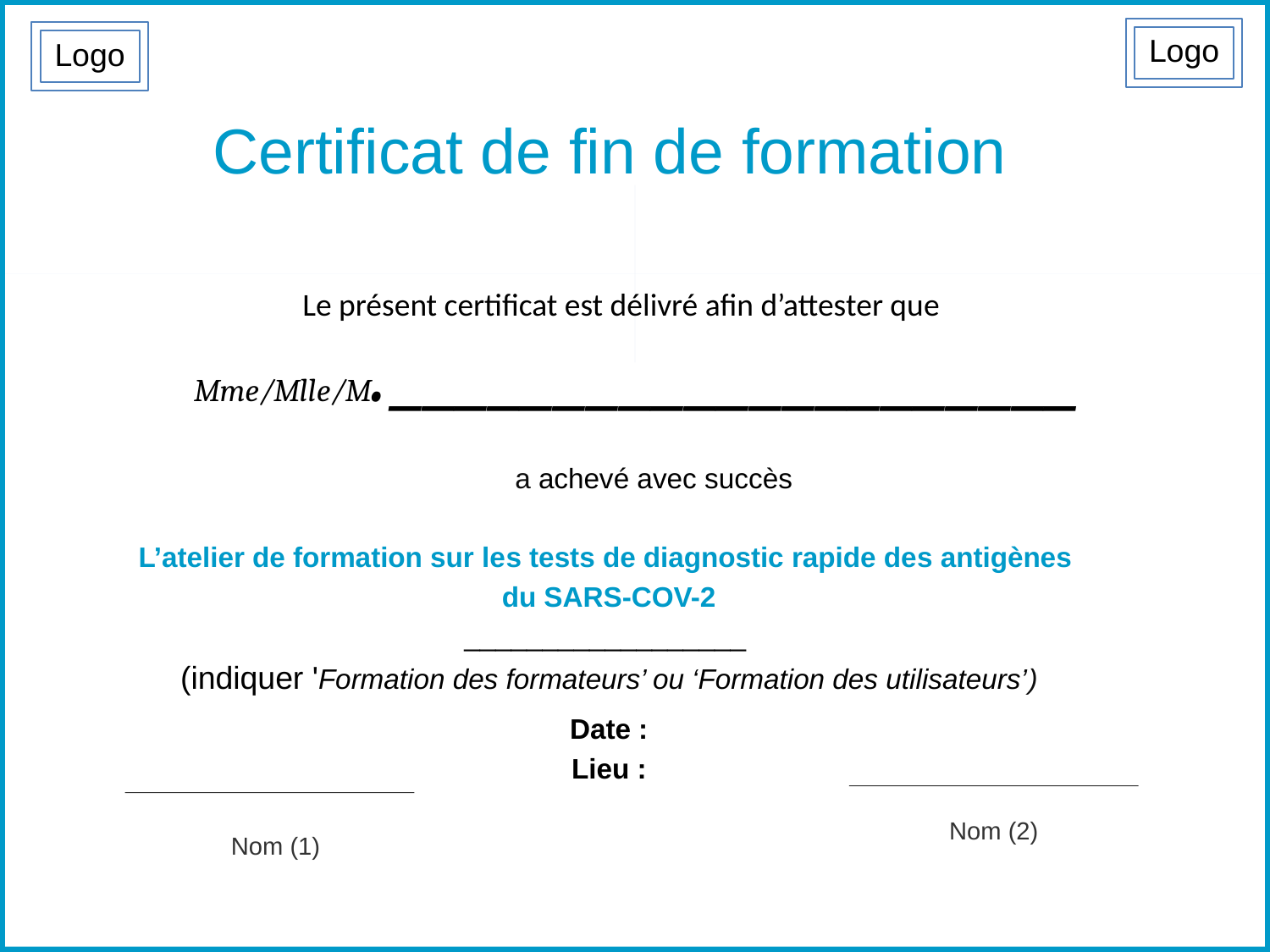

Logo
Logo
Certificat de fin de formation

     Le présent certificat est délivré afin d’attester que
Mme/Mlle/M._____________________
              a achevé avec succès

L’atelier de formation sur les tests de diagnostic rapide des antigènes
du SARS-COV-2
__________________
(indiquer 'Formation des formateurs’ ou ‘Formation des utilisateurs’)

Date :
Lieu :

Nom (2)
Nom (1)